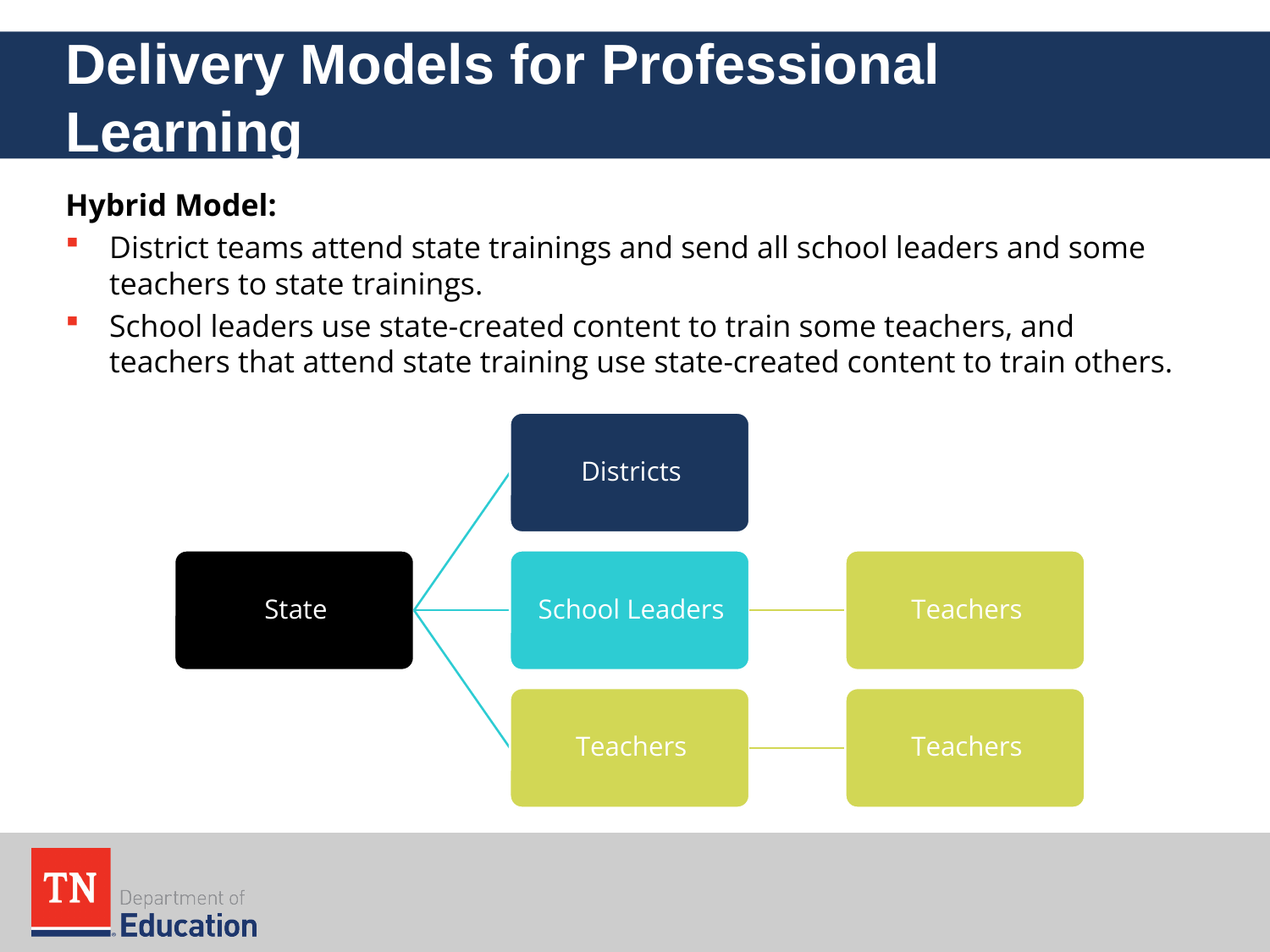

# Delivery Models for Professional Learning
Hybrid Model:
District teams attend state trainings and send all school leaders and some teachers to state trainings.
School leaders use state-created content to train some teachers, and teachers that attend state training use state-created content to train others.
State

Districts

School Leaders

Teachers

Teachers

Teachers